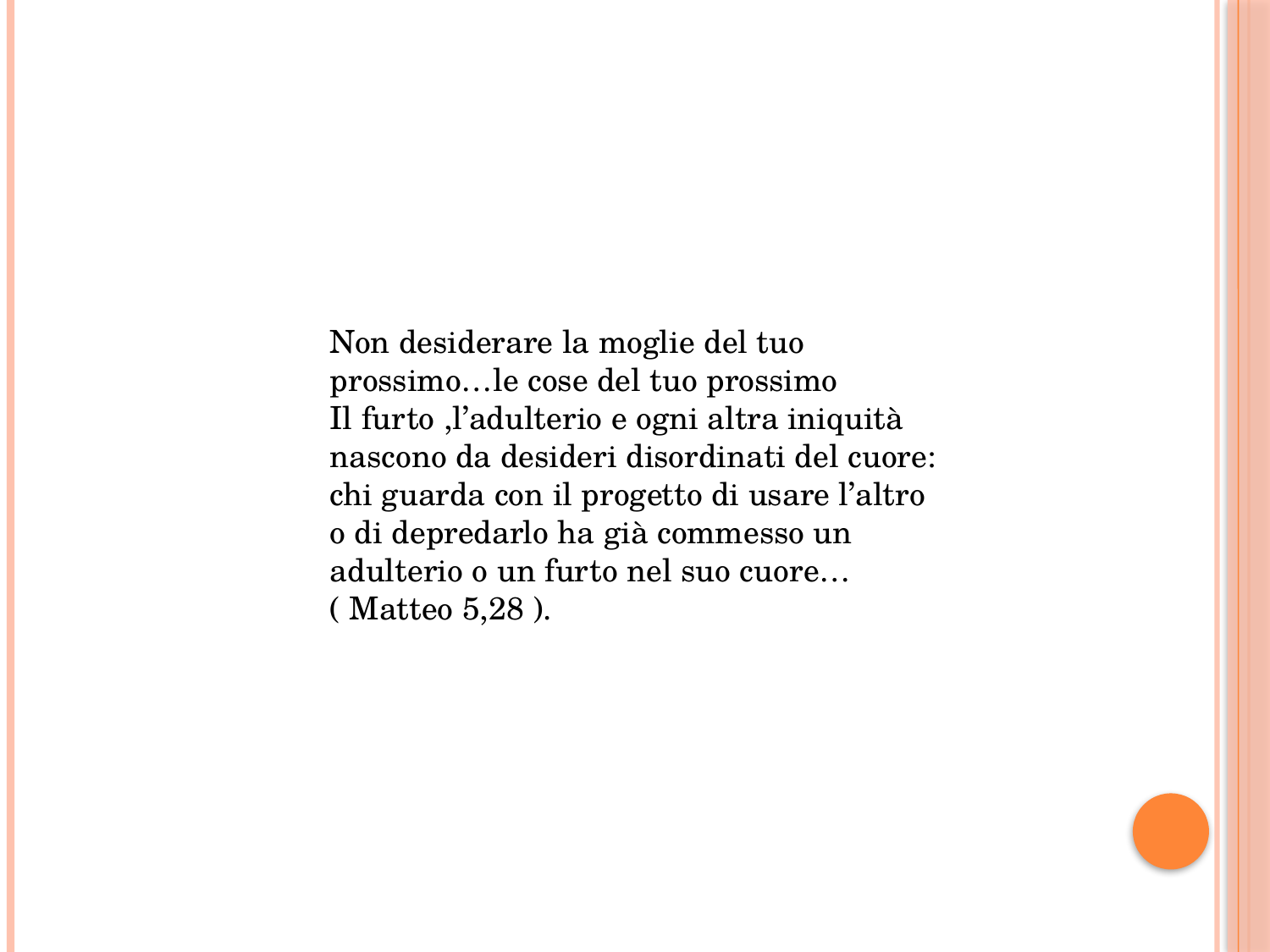

Non desiderare la moglie del tuo prossimo…le cose del tuo prossimo
Il furto ,l’adulterio e ogni altra iniquità nascono da desideri disordinati del cuore: chi guarda con il progetto di usare l’altro o di depredarlo ha già commesso un adulterio o un furto nel suo cuore…( Matteo 5,28 ).